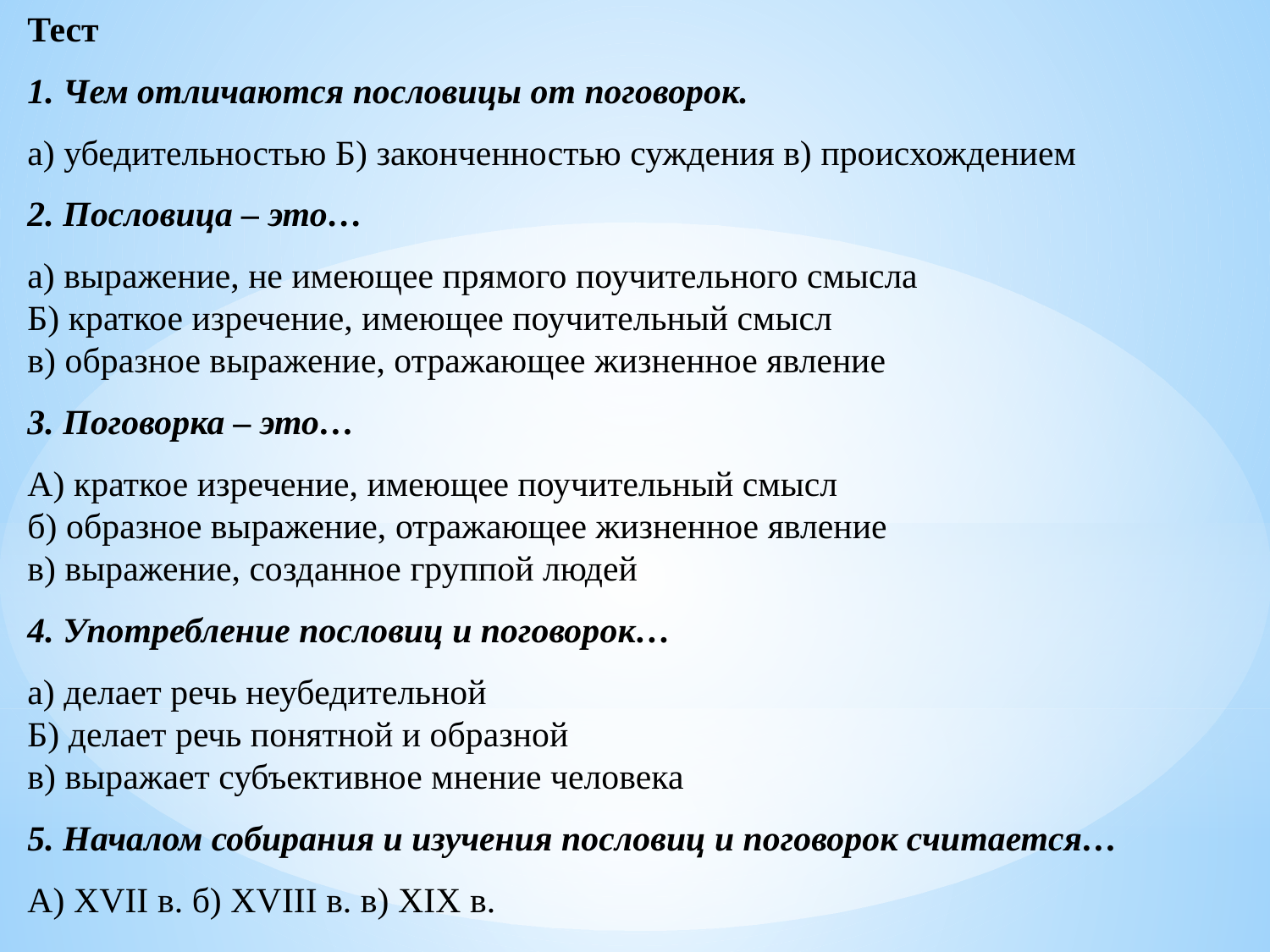

Тест

1. Чем отличаются пословицы от поговорок.

а) убедительностью Б) законченностью суждения в) происхождением

2. Пословица – это…

а) выражение, не имеющее прямого поучительного смысла
Б) краткое изречение, имеющее поучительный смысл
в) образное выражение, отражающее жизненное явление

3. Поговорка – это…

А) краткое изречение, имеющее поучительный смысл
б) образное выражение, отражающее жизненное явление
в) выражение, созданное группой людей

4. Употребление пословиц и поговорок…

а) делает речь неубедительной
Б) делает речь понятной и образной
в) выражает субъективное мнение человека

5. Началом собирания и изучения пословиц и поговорок считается…

А) XVII в. б) XVIII в. в) XIX в.